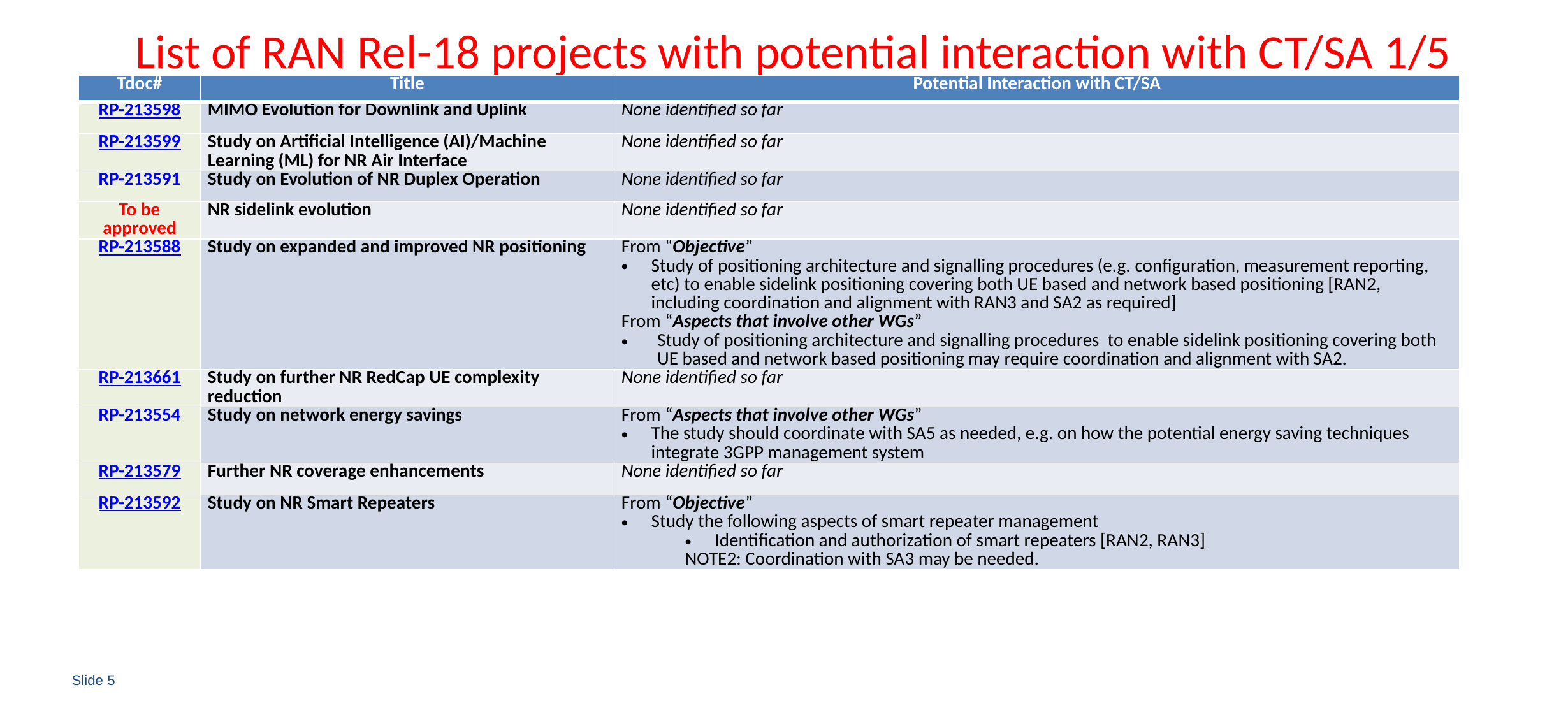

# List of RAN Rel-18 projects with potential interaction with CT/SA 1/5
| Tdoc# | Title | Potential Interaction with CT/SA |
| --- | --- | --- |
| RP-213598 | MIMO Evolution for Downlink and Uplink | None identified so far |
| RP-213599 | Study on Artificial Intelligence (AI)/Machine Learning (ML) for NR Air Interface | None identified so far |
| RP-213591 | Study on Evolution of NR Duplex Operation | None identified so far |
| To be approved | NR sidelink evolution | None identified so far |
| RP-213588 | Study on expanded and improved NR positioning | From “Objective” Study of positioning architecture and signalling procedures (e.g. configuration, measurement reporting, etc) to enable sidelink positioning covering both UE based and network based positioning [RAN2, including coordination and alignment with RAN3 and SA2 as required] From “Aspects that involve other WGs” Study of positioning architecture and signalling procedures to enable sidelink positioning covering both UE based and network based positioning may require coordination and alignment with SA2. |
| RP-213661 | Study on further NR RedCap UE complexity reduction | None identified so far |
| RP-213554 | Study on network energy savings | From “Aspects that involve other WGs” The study should coordinate with SA5 as needed, e.g. on how the potential energy saving techniques integrate 3GPP management system |
| RP-213579 | Further NR coverage enhancements | None identified so far |
| RP-213592 | Study on NR Smart Repeaters | From “Objective” Study the following aspects of smart repeater management Identification and authorization of smart repeaters [RAN2, RAN3] NOTE2: Coordination with SA3 may be needed. |